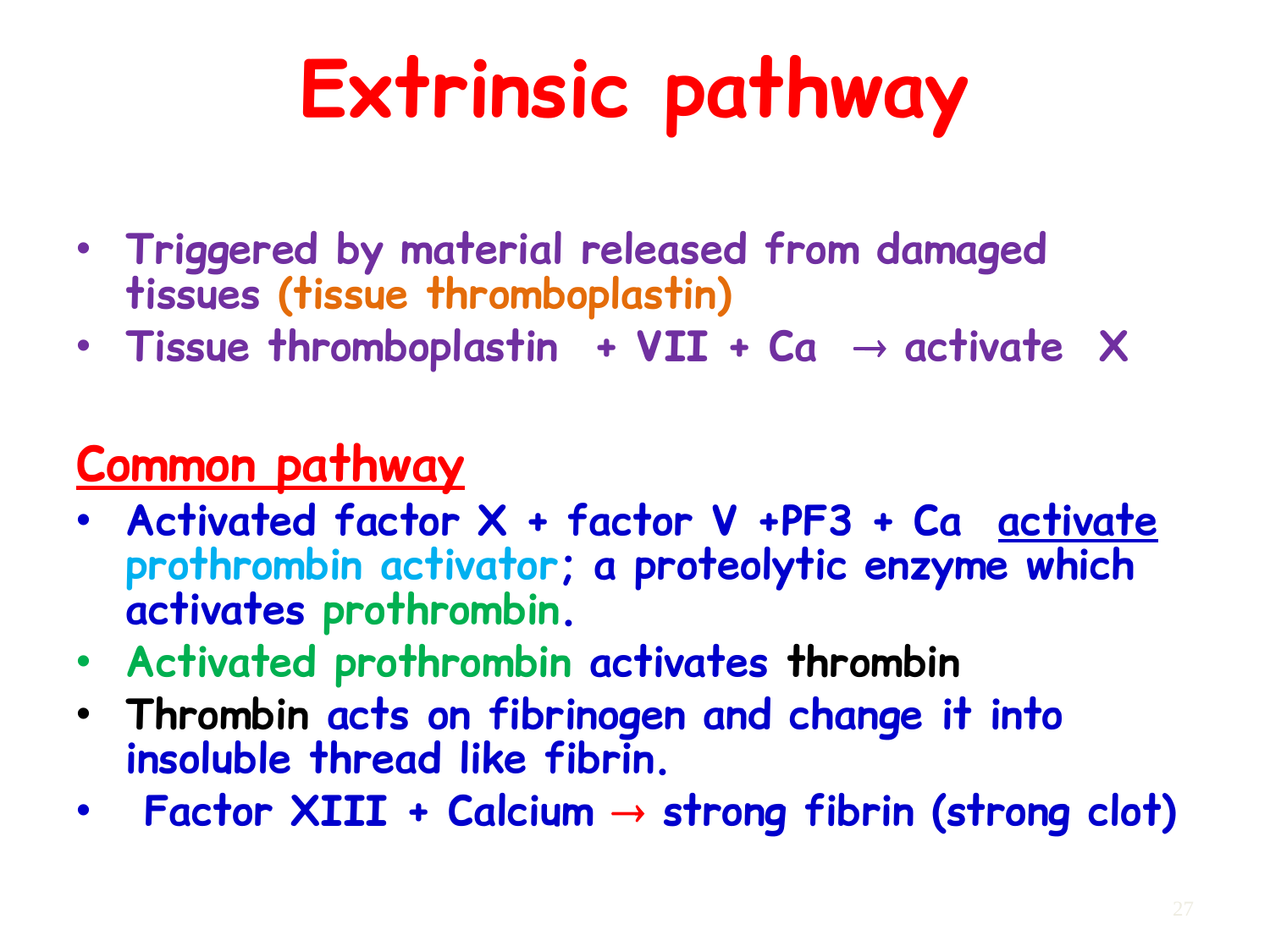

# Extrinsic pathway
Triggered by material released from damaged tissues (tissue thromboplastin)
Tissue thromboplastin  + VII + Ca  → activate  X

Common pathway
Activated factor X + factor V +PF3 + Ca  activate prothrombin activator; a proteolytic enzyme which activates prothrombin.
Activated prothrombin activates thrombin
Thrombin acts on fibrinogen and change it into insoluble thread like fibrin.
 Factor XIII + Calcium → strong fibrin (strong clot)
27